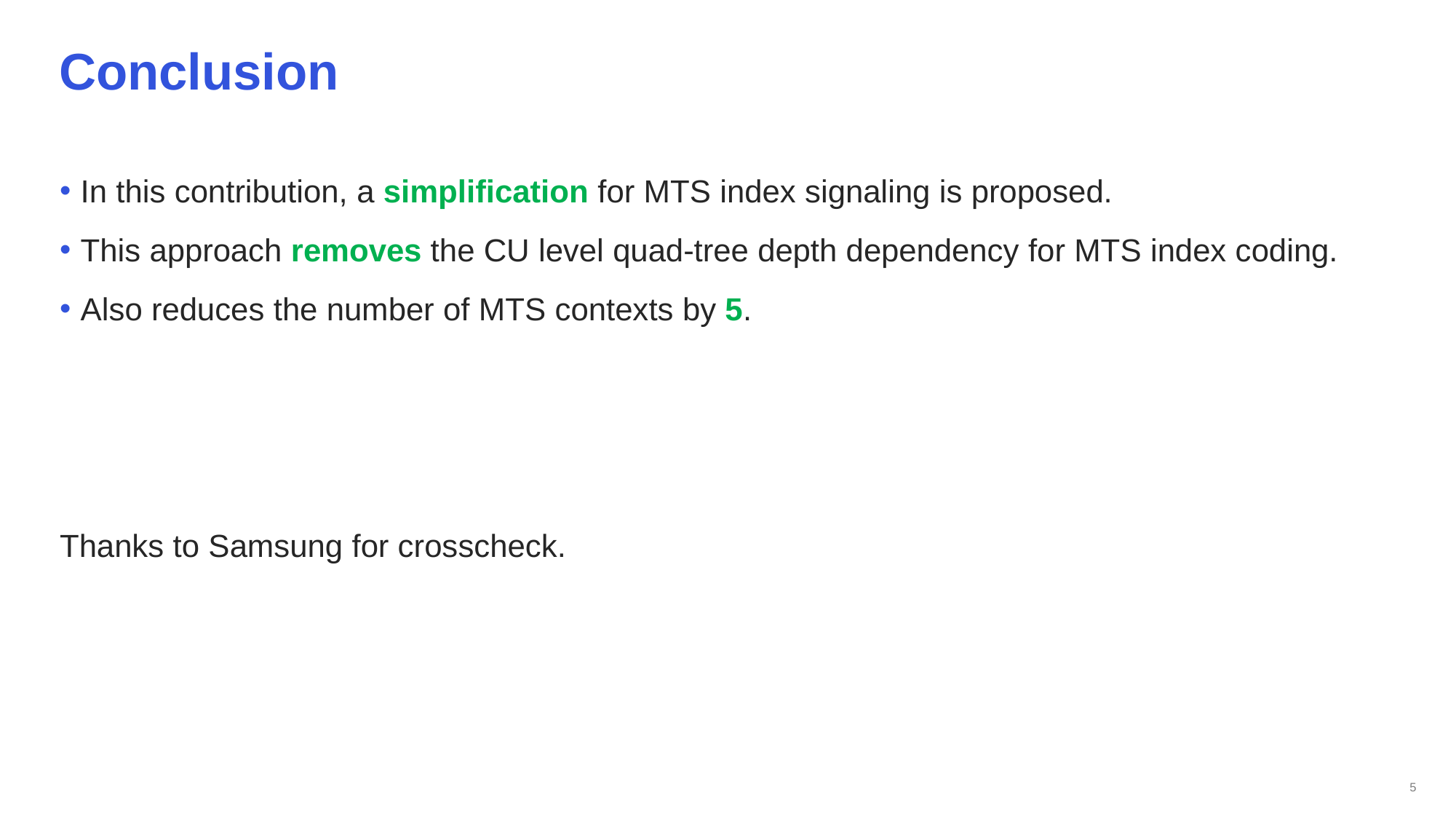

Conclusion
In this contribution, a simplification for MTS index signaling is proposed.
This approach removes the CU level quad-tree depth dependency for MTS index coding.
Also reduces the number of MTS contexts by 5.

Thanks to Samsung for crosscheck.